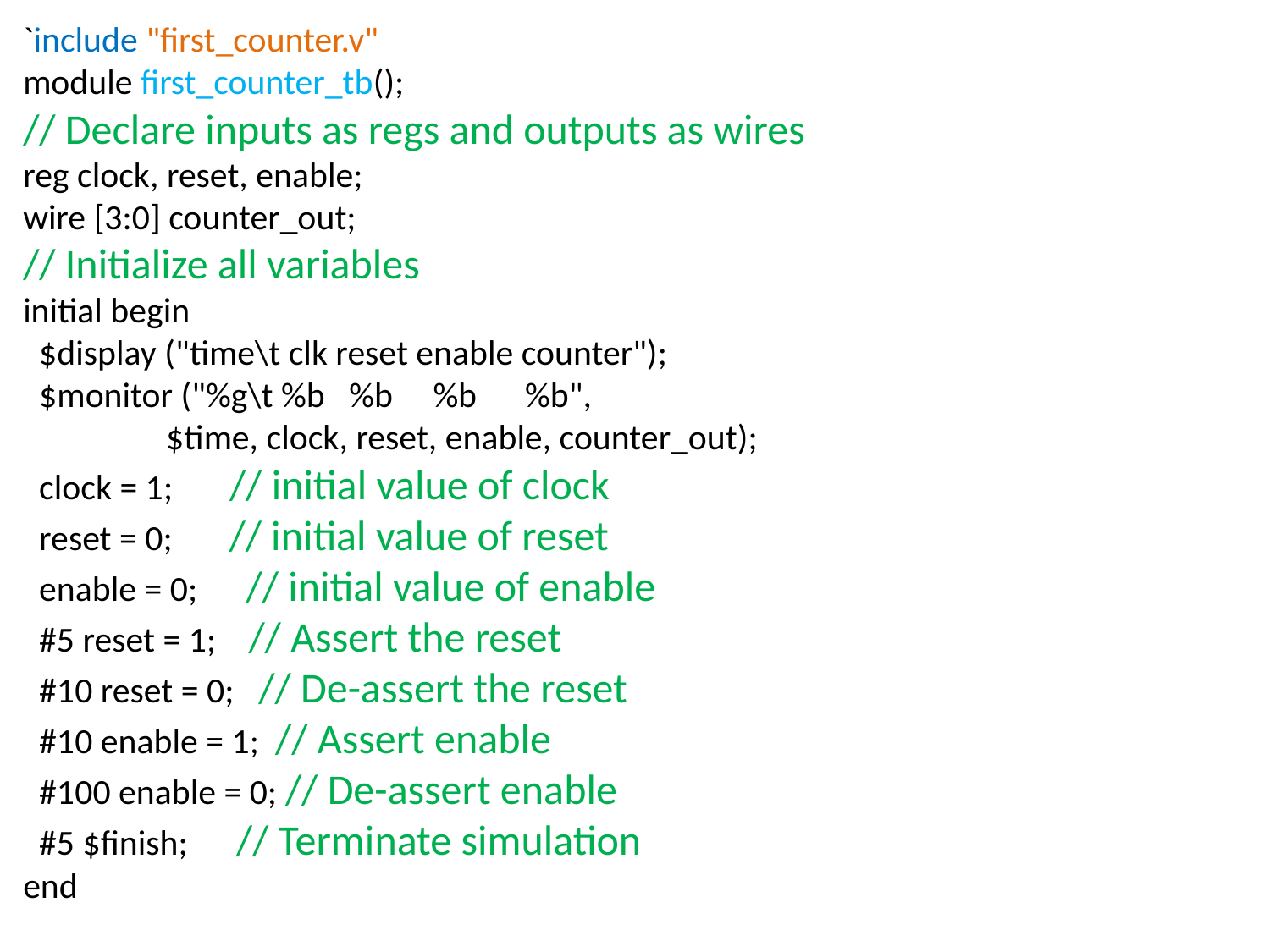

`include "first_counter.v"
module first_counter_tb();
// Declare inputs as regs and outputs as wires
reg clock, reset, enable;
wire [3:0] counter_out;
// Initialize all variables
initial begin
  $display ("time\t clk reset enable counter");
  $monitor ("%g\t %b   %b     %b      %b",
	  $time, clock, reset, enable, counter_out);
  clock = 1;       // initial value of clock
  reset = 0;       // initial value of reset
  enable = 0;      // initial value of enable
  #5 reset = 1;    // Assert the reset
  #10 reset = 0;   // De-assert the reset
  #10 enable = 1;  // Assert enable
  #100 enable = 0; // De-assert enable
  #5 $finish;      // Terminate simulation
end